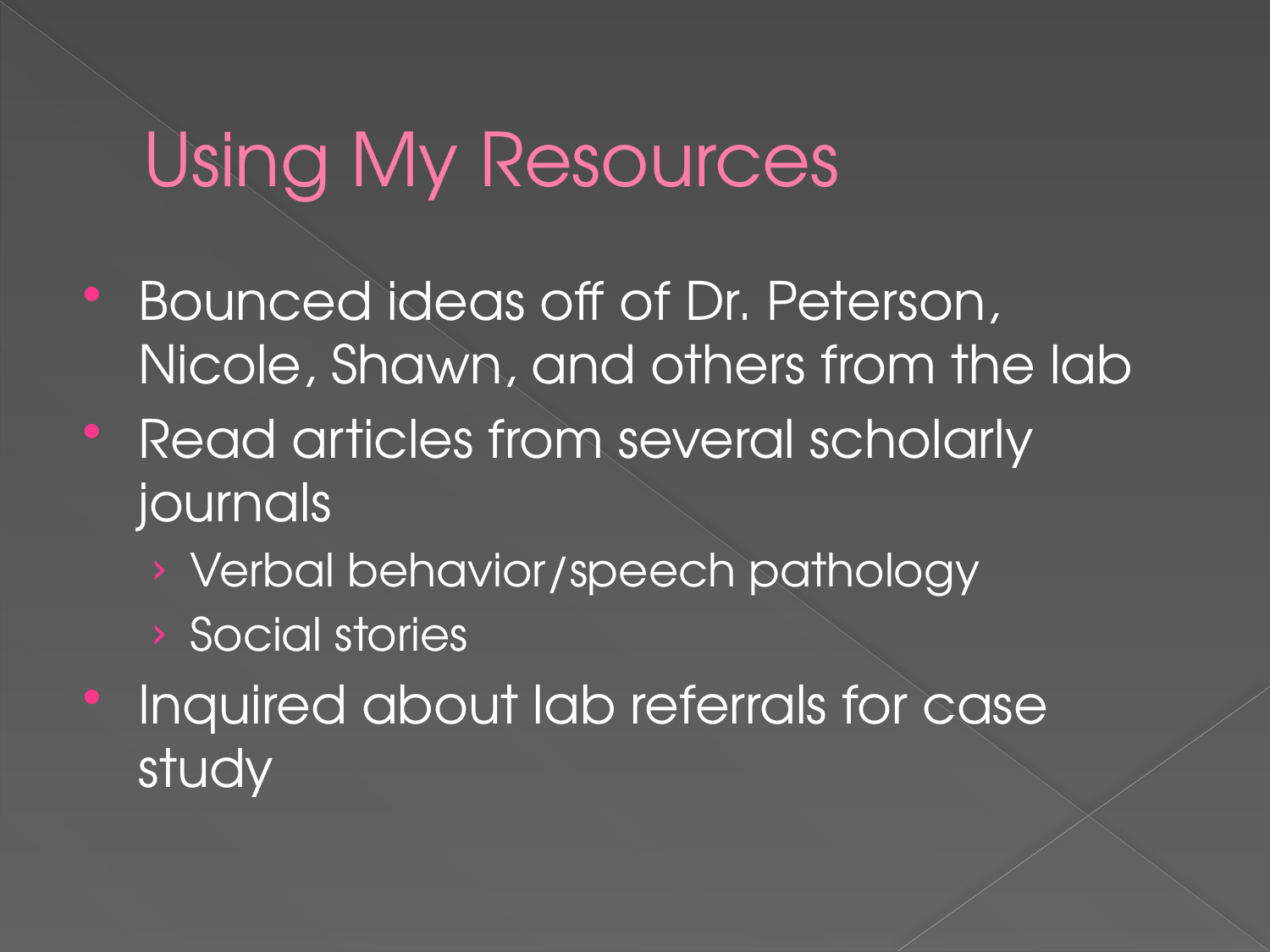

# Using My Resources
Bounced ideas off of Dr. Peterson, Nicole, Shawn, and others from the lab
Read articles from several scholarly journals
Verbal behavior/speech pathology
Social stories
Inquired about lab referrals for case study